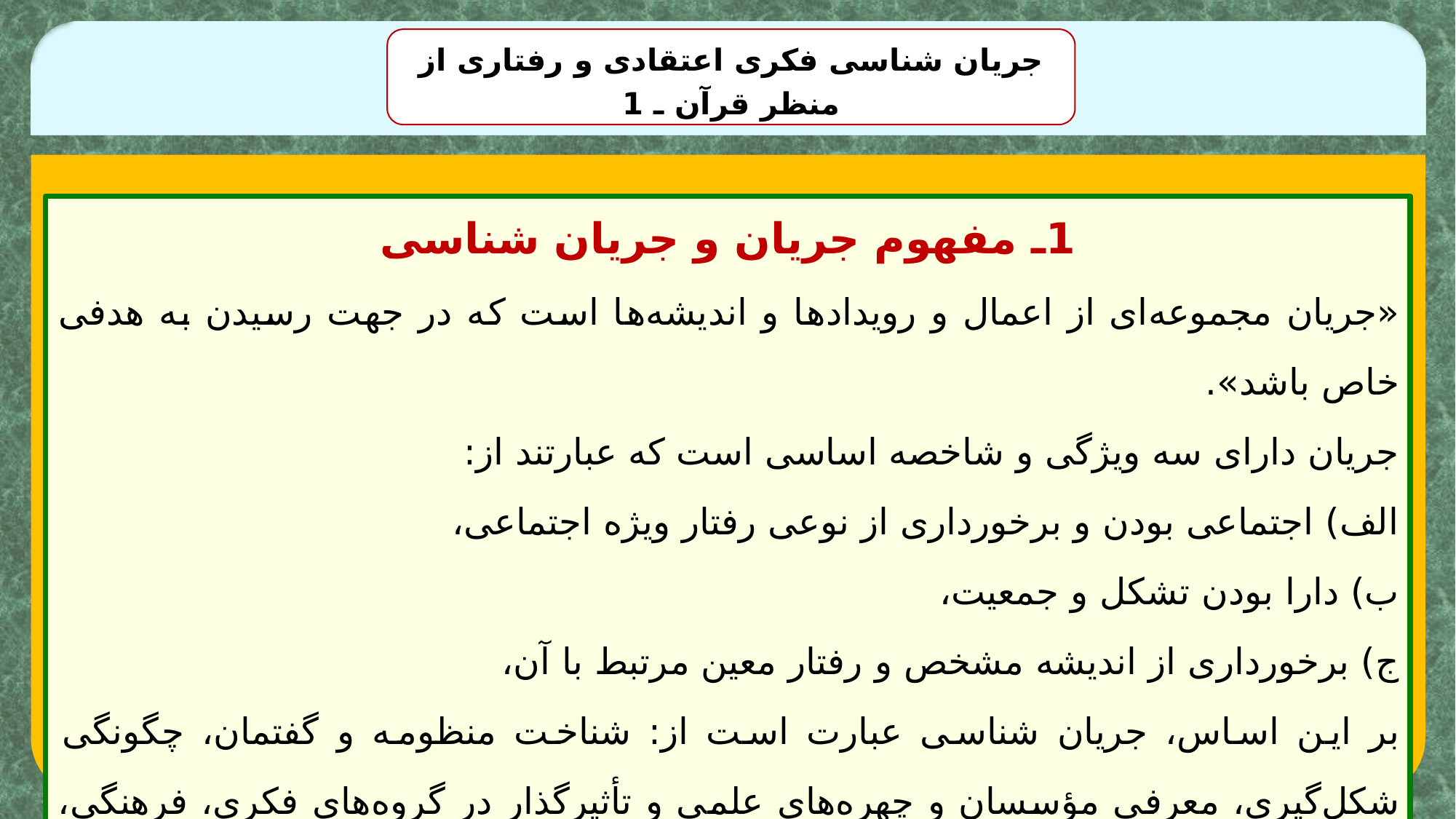

جریان شناسی فکری اعتقادی و رفتاری از منظر قرآن ـ 1

1ـ مفهوم جریان و جریان شناسی
«جریان مجموعه‌ای از اعمال و رویداد‌ها و اندیشه‌ها است که در جهت رسیدن به هدفی خاص باشد».
جریان دارای سه ویژگی و شاخصه اساسی است که عبارتند از:
الف) اجتماعی بودن و برخورداری از نوعی رفتار ویژه اجتماعی،
ب) دارا بودن تشکل و جمعیت،
ج) برخورداری از اندیشه مشخص و رفتار معین مرتبط با آن،
بر این اساس، جریان شناسی عبارت است از: شناخت منظومه و گفتمان، چگونگی شکل‌گیری، معرفی مؤسسان و چهره‌های علمی و تأثیرگذار در گروه‌های فکری، فرهنگی، سیاسی و اقتصادی».